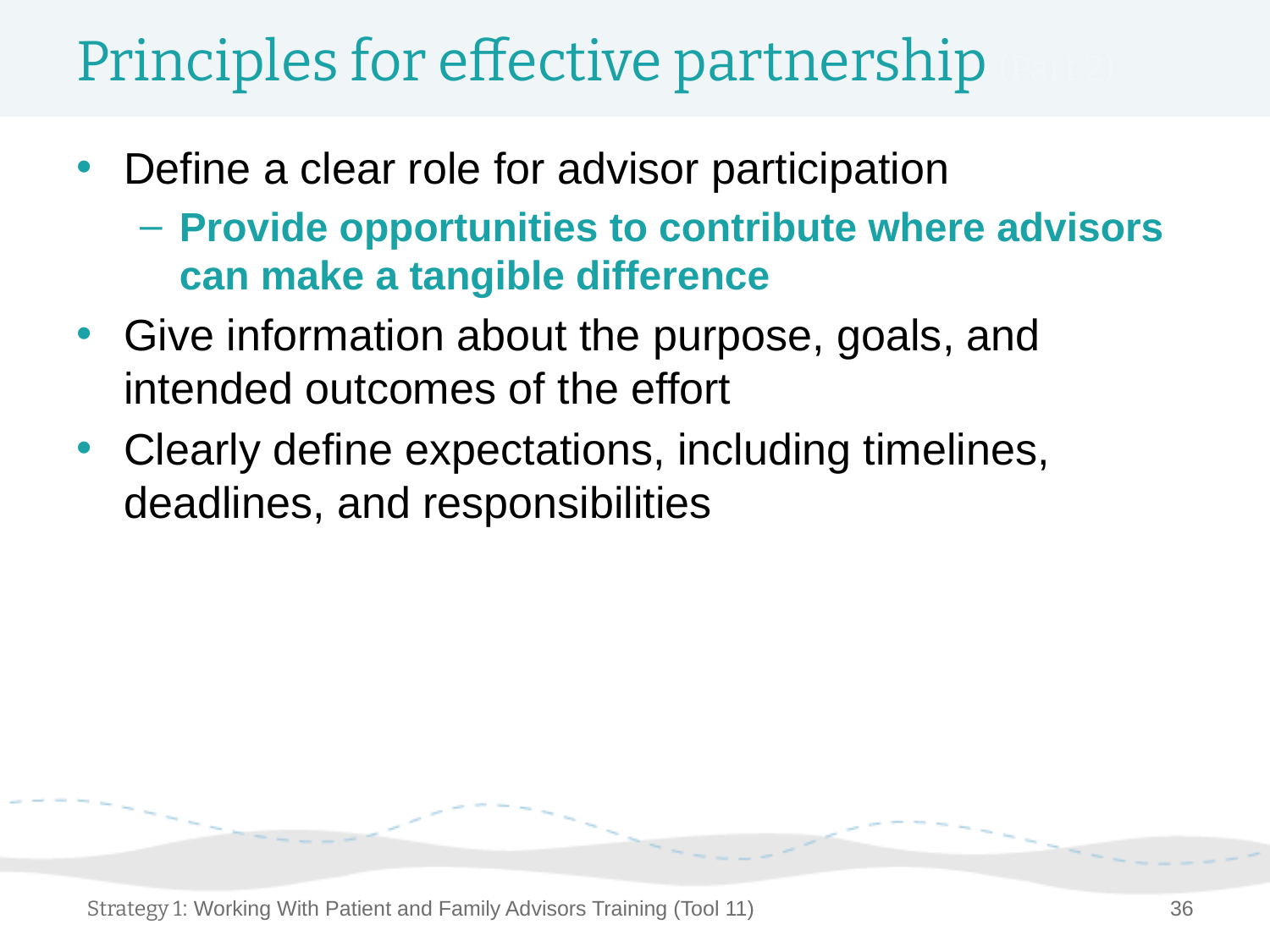

# Principles for effective partnership (Part 2)
Define a clear role for advisor participation
Provide opportunities to contribute where advisors can make a tangible difference
Give information about the purpose, goals, and intended outcomes of the effort
Clearly define expectations, including timelines, deadlines, and responsibilities
Strategy 1: Working With Patient and Family Advisors Training (Tool 11)
36